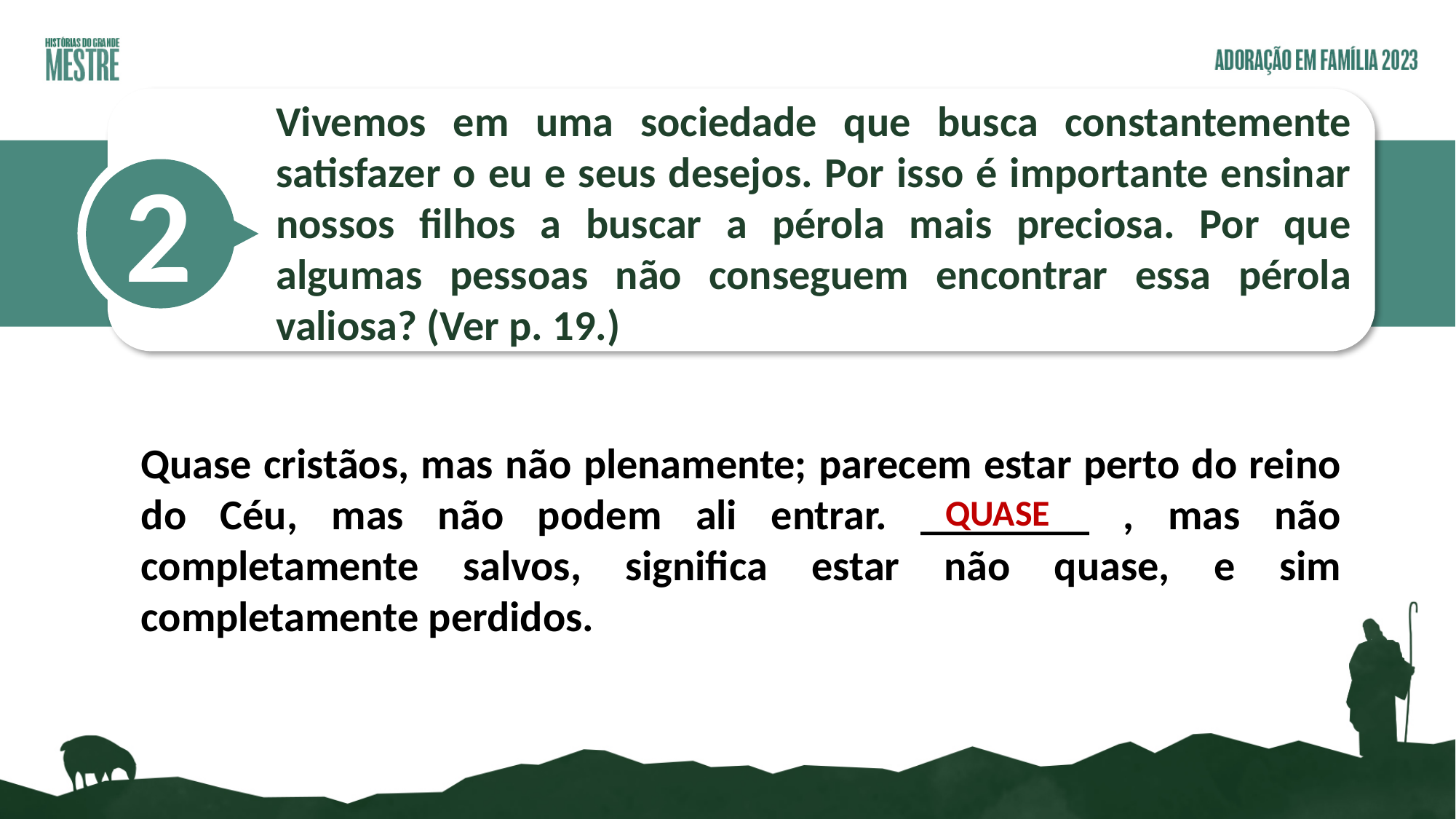

2

Vivemos em uma sociedade que busca constantemente satisfazer o eu e seus desejos. Por isso é importante ensinar nossos filhos a buscar a pérola mais preciosa. Por que algumas pessoas não conseguem encontrar essa pérola valiosa? (Ver p. 19.)
Quase cristãos, mas não plenamente; parecem estar perto do reino do Céu, mas não podem ali entrar. ________ , mas não completamente salvos, significa estar não quase, e sim completamente perdidos.
QUASE